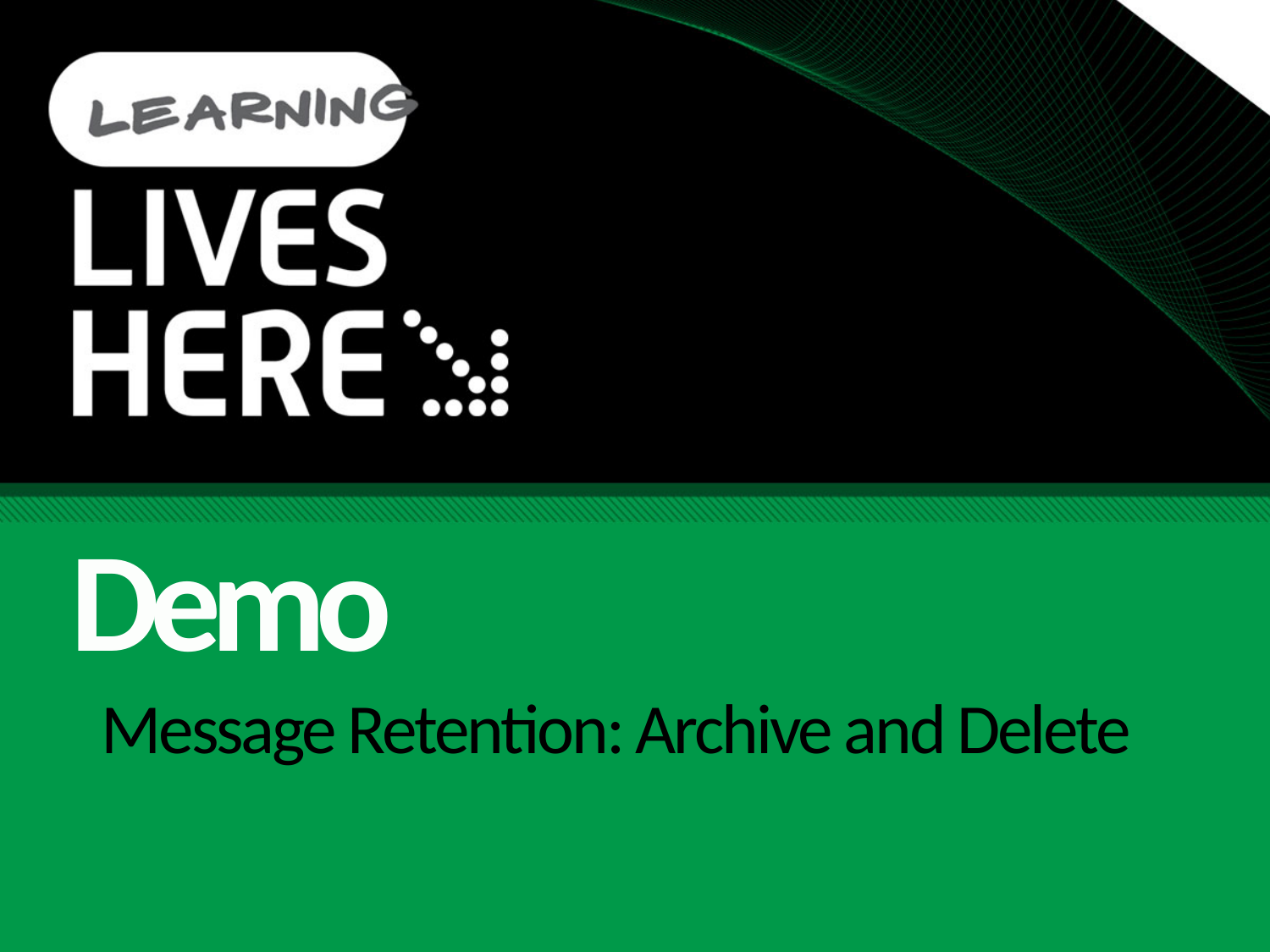

Demo
# Message Retention: Archive and Delete